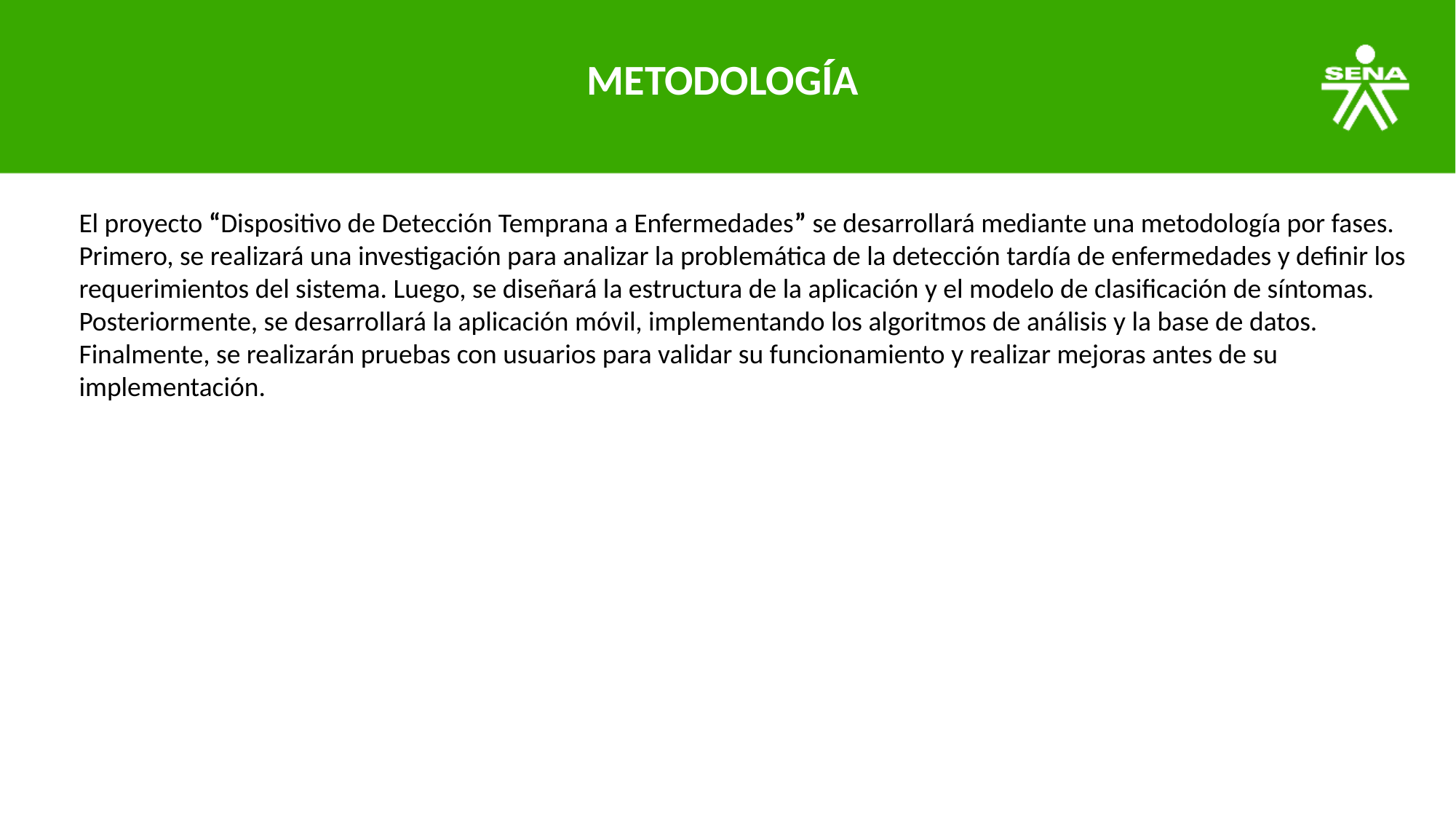

METODOLOGÍA
El proyecto “Dispositivo de Detección Temprana a Enfermedades” se desarrollará mediante una metodología por fases. Primero, se realizará una investigación para analizar la problemática de la detección tardía de enfermedades y definir los requerimientos del sistema. Luego, se diseñará la estructura de la aplicación y el modelo de clasificación de síntomas. Posteriormente, se desarrollará la aplicación móvil, implementando los algoritmos de análisis y la base de datos. Finalmente, se realizarán pruebas con usuarios para validar su funcionamiento y realizar mejoras antes de su implementación.